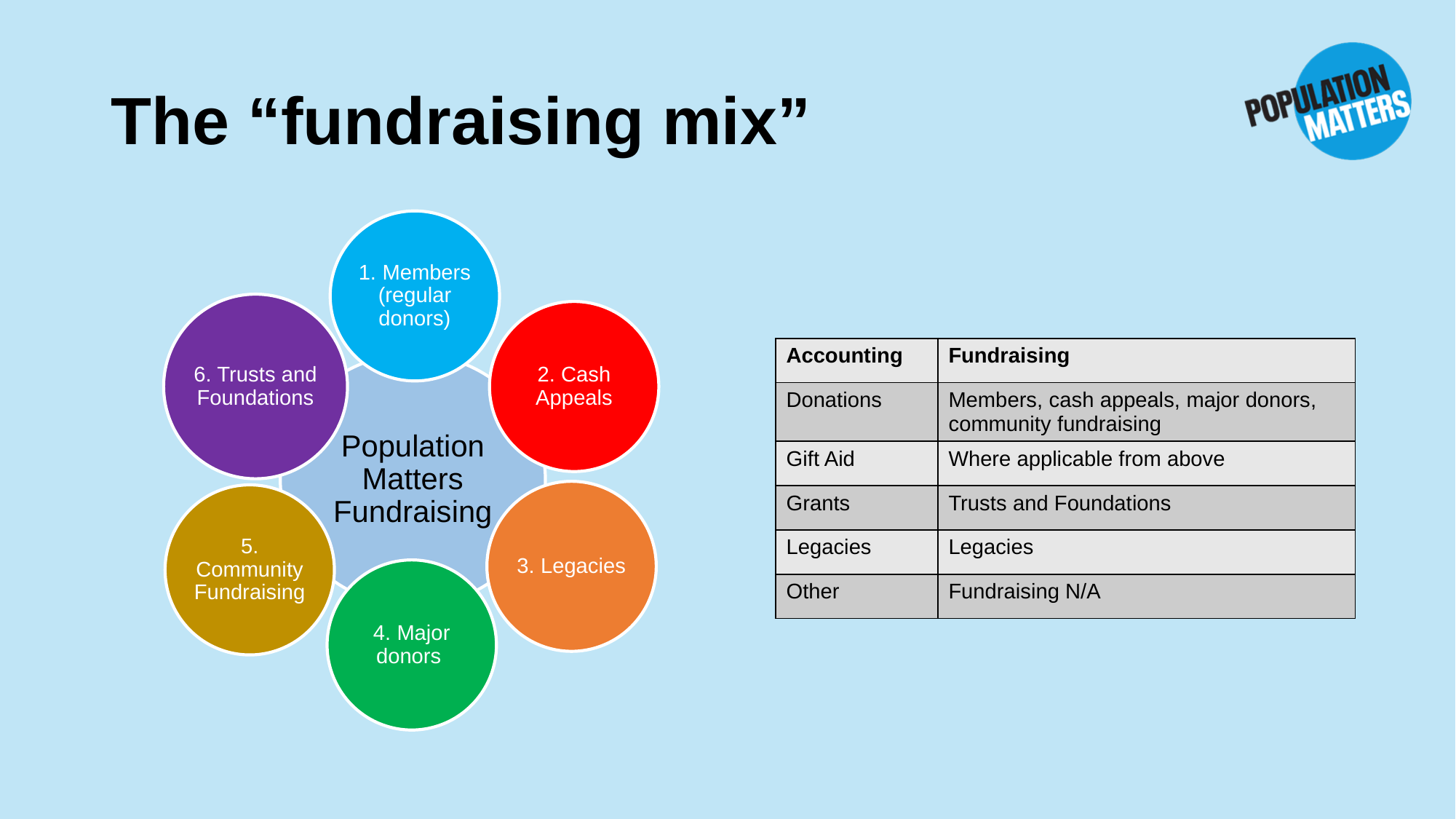

# The “fundraising mix”
Population Matters Fundraising

1. Members (regular donors)

2. Cash Appeals

5. Community Fundraising

3. Legacies

4. Major donors

6. Trusts and Foundations
| Accounting | Fundraising |
| --- | --- |
| Donations | Members, cash appeals, major donors, community fundraising |
| Gift Aid | Where applicable from above |
| Grants | Trusts and Foundations |
| Legacies | Legacies |
| Other | Fundraising N/A |